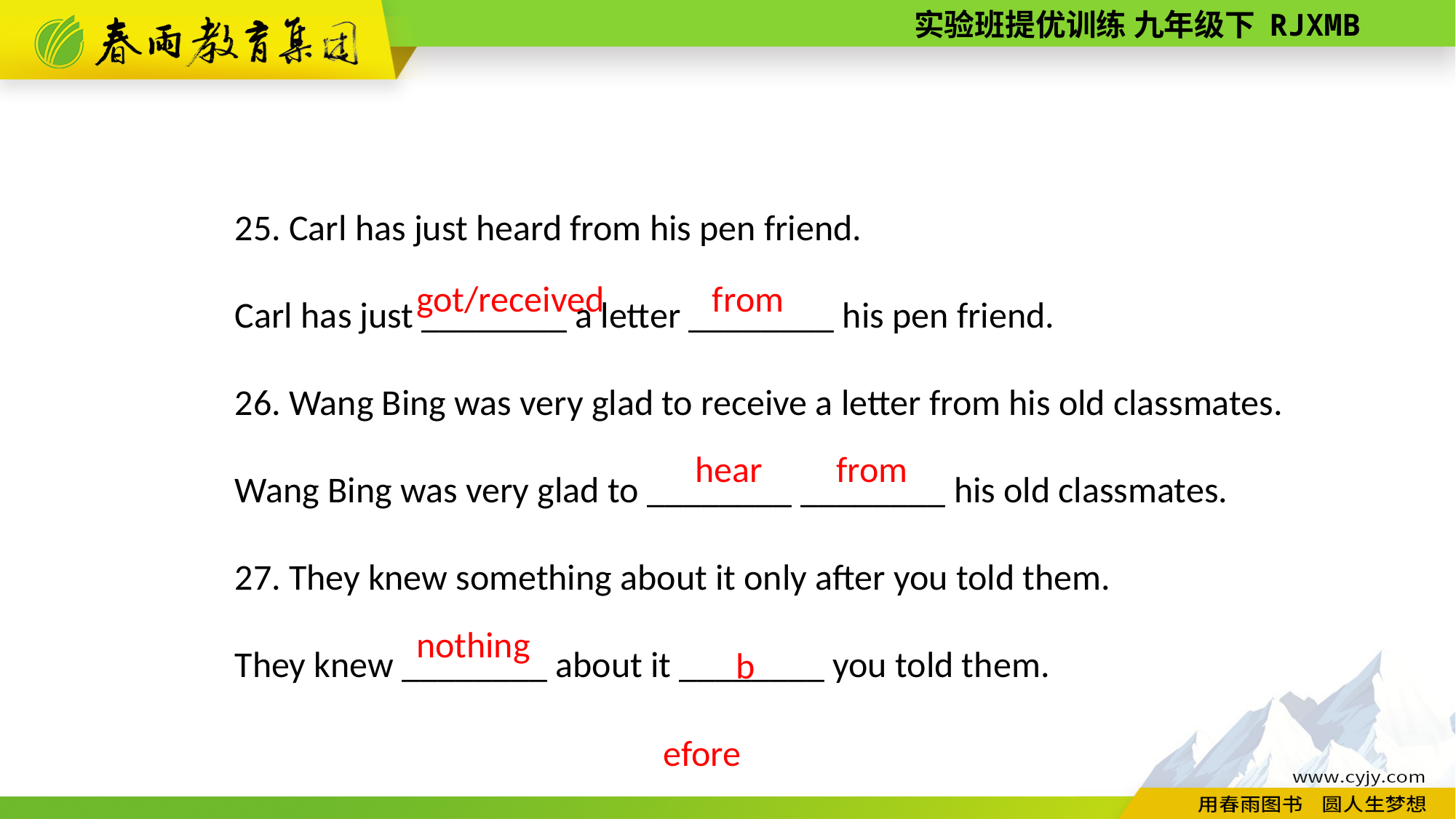

25. Carl has just heard from his pen friend.
Carl has just ________ a letter ________ his pen friend.
26. Wang Bing was very glad to receive a letter from his old classmates.
Wang Bing was very glad to ________ ________ his old classmates.
27. They knew something about it only after you told them.
They knew ________ about it ________ you told them.
from
got/received
hear         from
before
nothing